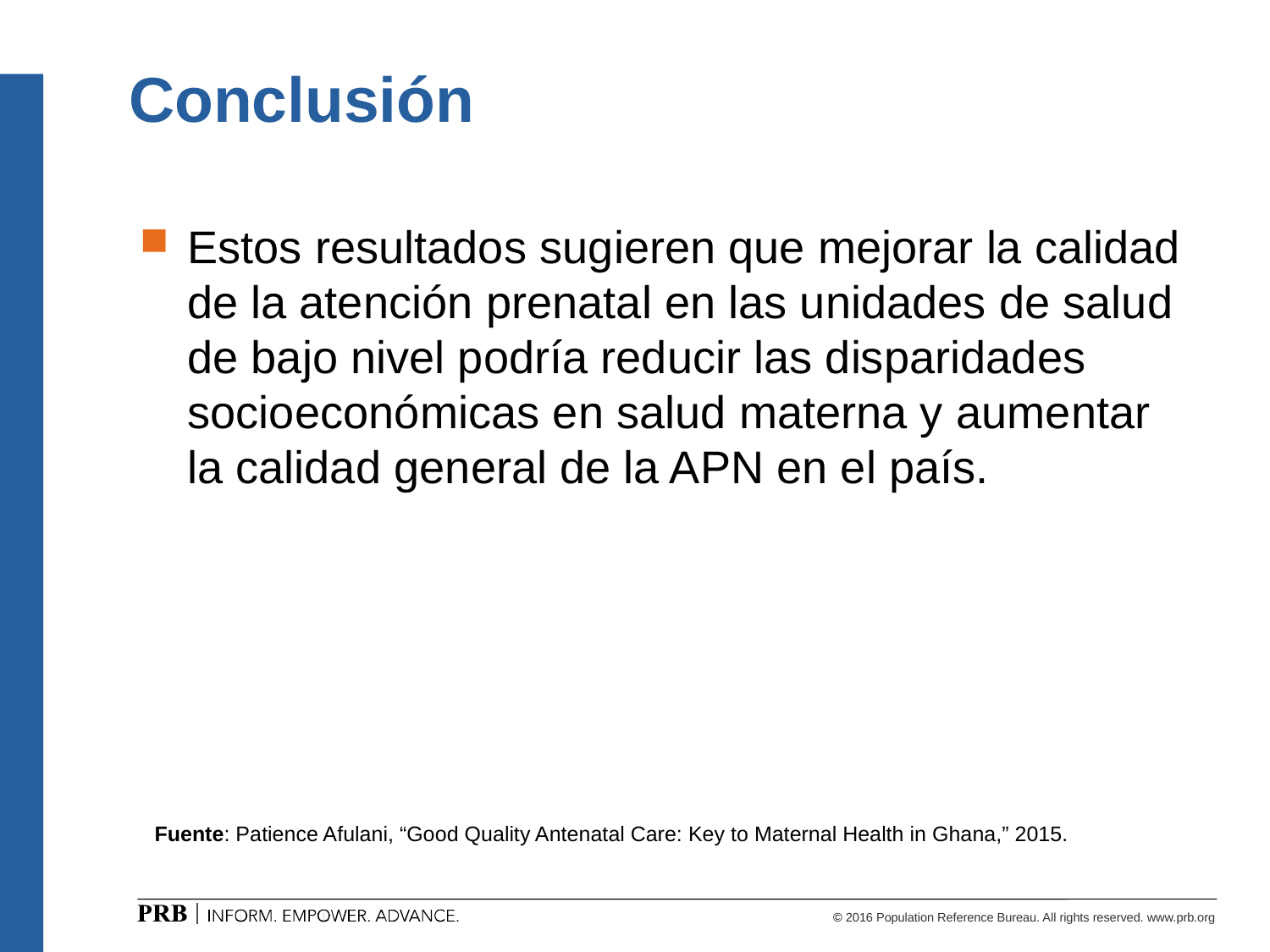

# Conclusión
Estos resultados sugieren que mejorar la calidad de la atención prenatal en las unidades de salud de bajo nivel podría reducir las disparidades socioeconómicas en salud materna y aumentar la calidad general de la APN en el país.
Fuente: Patience Afulani, “Good Quality Antenatal Care: Key to Maternal Health in Ghana,” 2015.